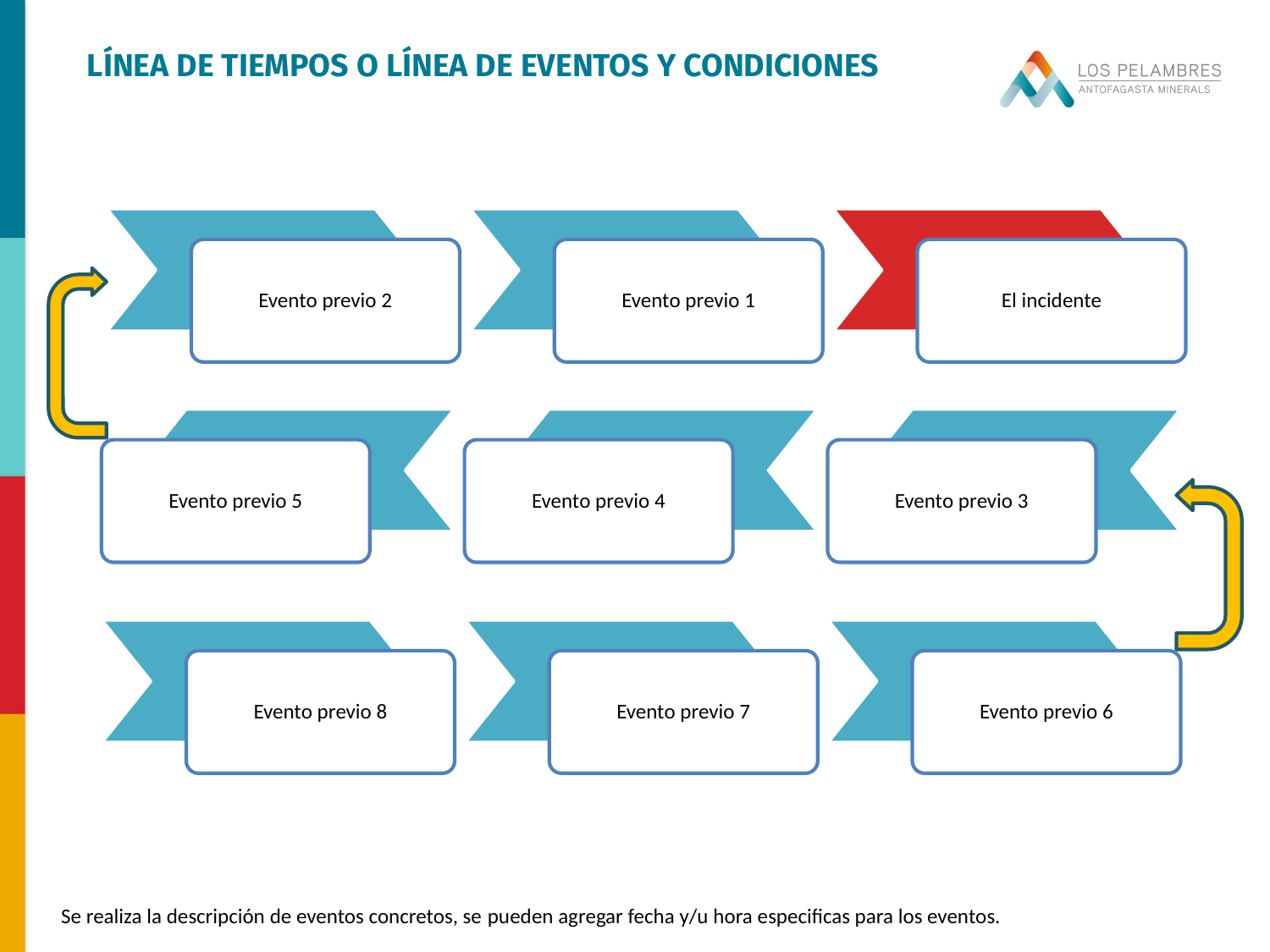

LÍNEA DE TIEMPOS O LÍNEA DE EVENTOS Y CONDICIONES

Evento previo 2
Evento previo 1
El incidente

Evento previo 3
Evento previo 4
Evento previo 5

Evento previo 8
Evento previo 7
Evento previo 6
Se realiza la descripción de eventos concretos, se pueden agregar fecha y/u hora especificas para los eventos.